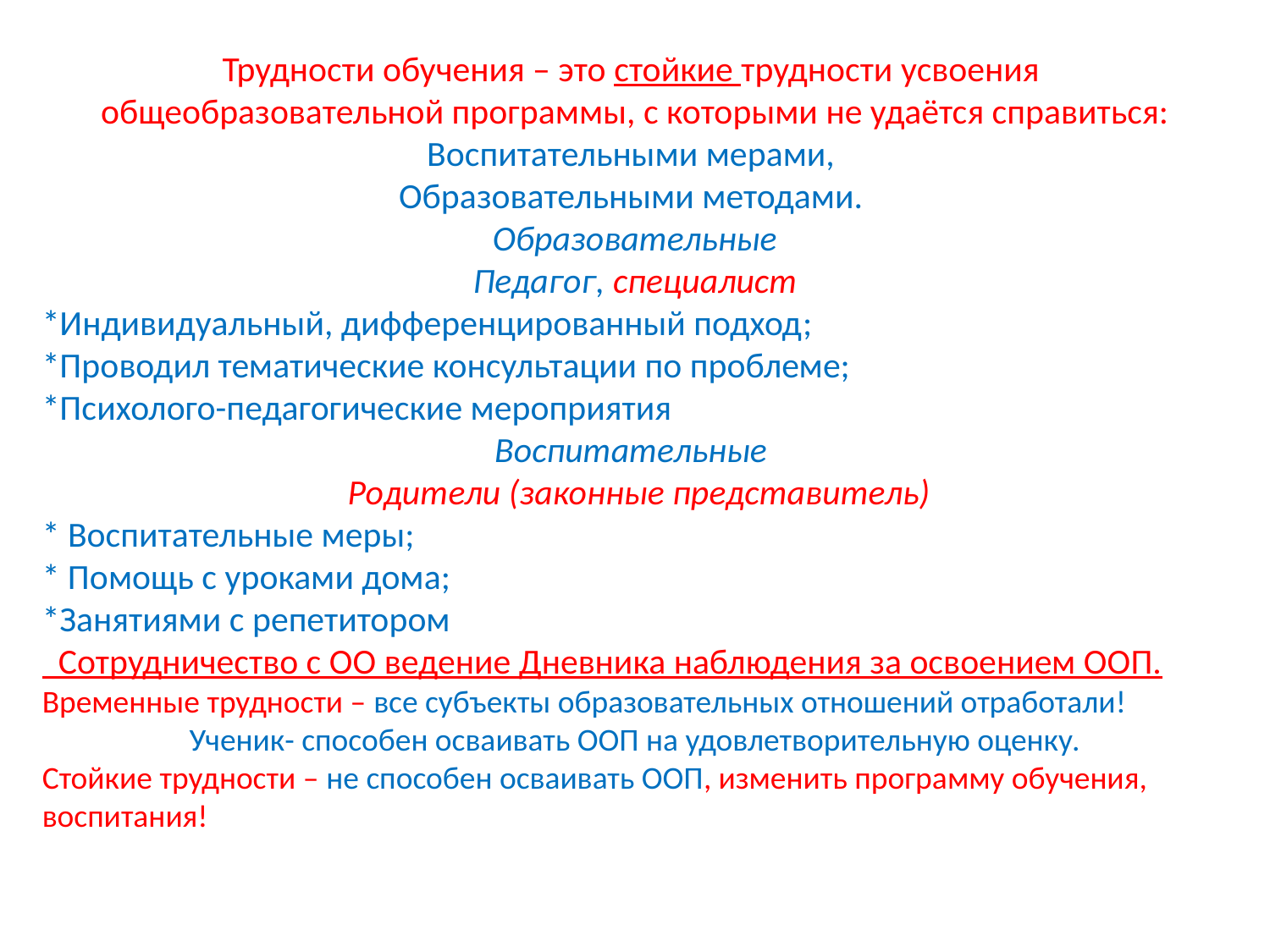

#
Трудности обучения – это стойкие трудности усвоения
общеобразовательной программы, с которыми не удаётся справиться:
Воспитательными мерами,
Образовательными методами.
Образовательные
Педагог, специалист
*Индивидуальный, дифференцированный подход;
*Проводил тематические консультации по проблеме;
*Психолого-педагогические мероприятия
Воспитательные
 Родители (законные представитель)
* Воспитательные меры;
* Помощь с уроками дома;
*Занятиями с репетитором
  Сотрудничество с ОО ведение Дневника наблюдения за освоением ООП.
Временные трудности – все субъекты образовательных отношений отработали!
Ученик- способен осваивать ООП на удовлетворительную оценку.
Стойкие трудности – не способен осваивать ООП, изменить программу обучения, воспитания!